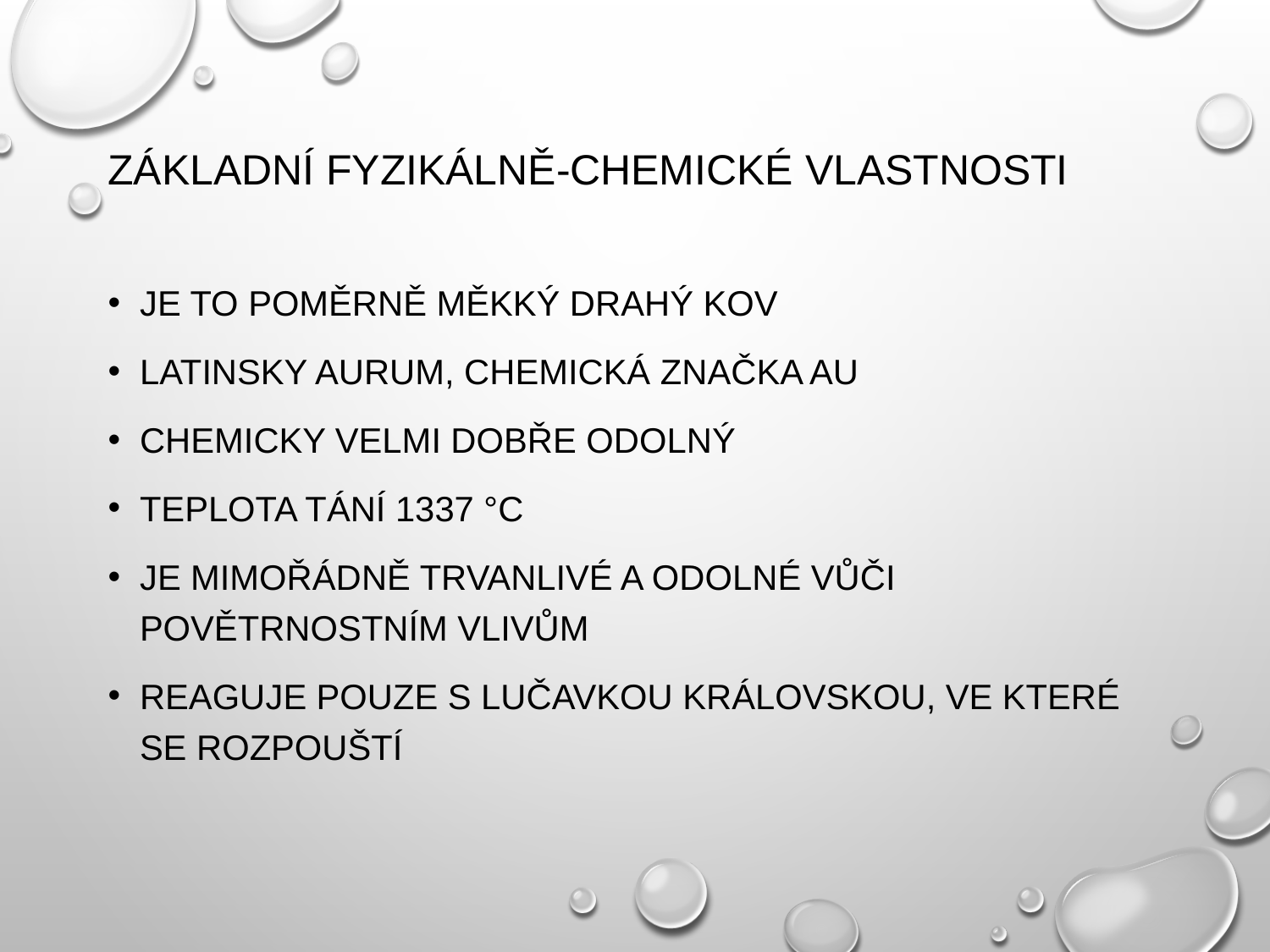

# Základní fyzikálně-chemické vlastnosti
Je to poměrně měkký drahý kov
Latinsky aurum, chemická značka au
Chemicky velmi dobře odolný
Teplota tání 1337 °C
Je mimořádně trvanlivé a odolné vůči povětrnostním vlivům
Reaguje pouze s lučavkou královskou, ve které se rozpouští